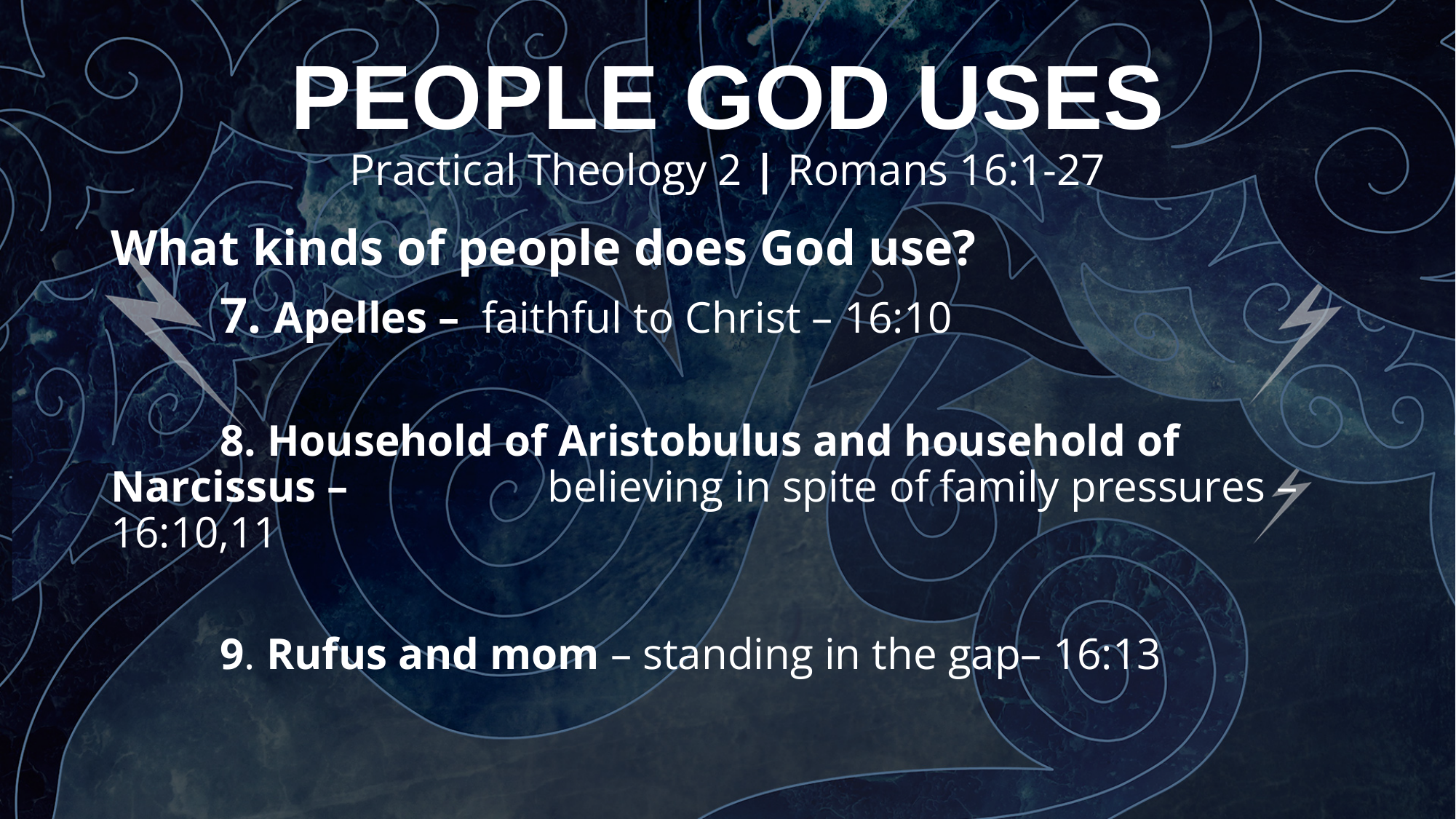

# PEOPLE GOD USES Practical Theology 2 | Romans 16:1-27
What kinds of people does God use?
 	7. Apelles –  faithful to Christ – 16:10

	8. Household of Aristobulus and household of Narcissus – 		believing in spite of family pressures – 16:10,11

 	9. Rufus and mom – standing in the gap– 16:13